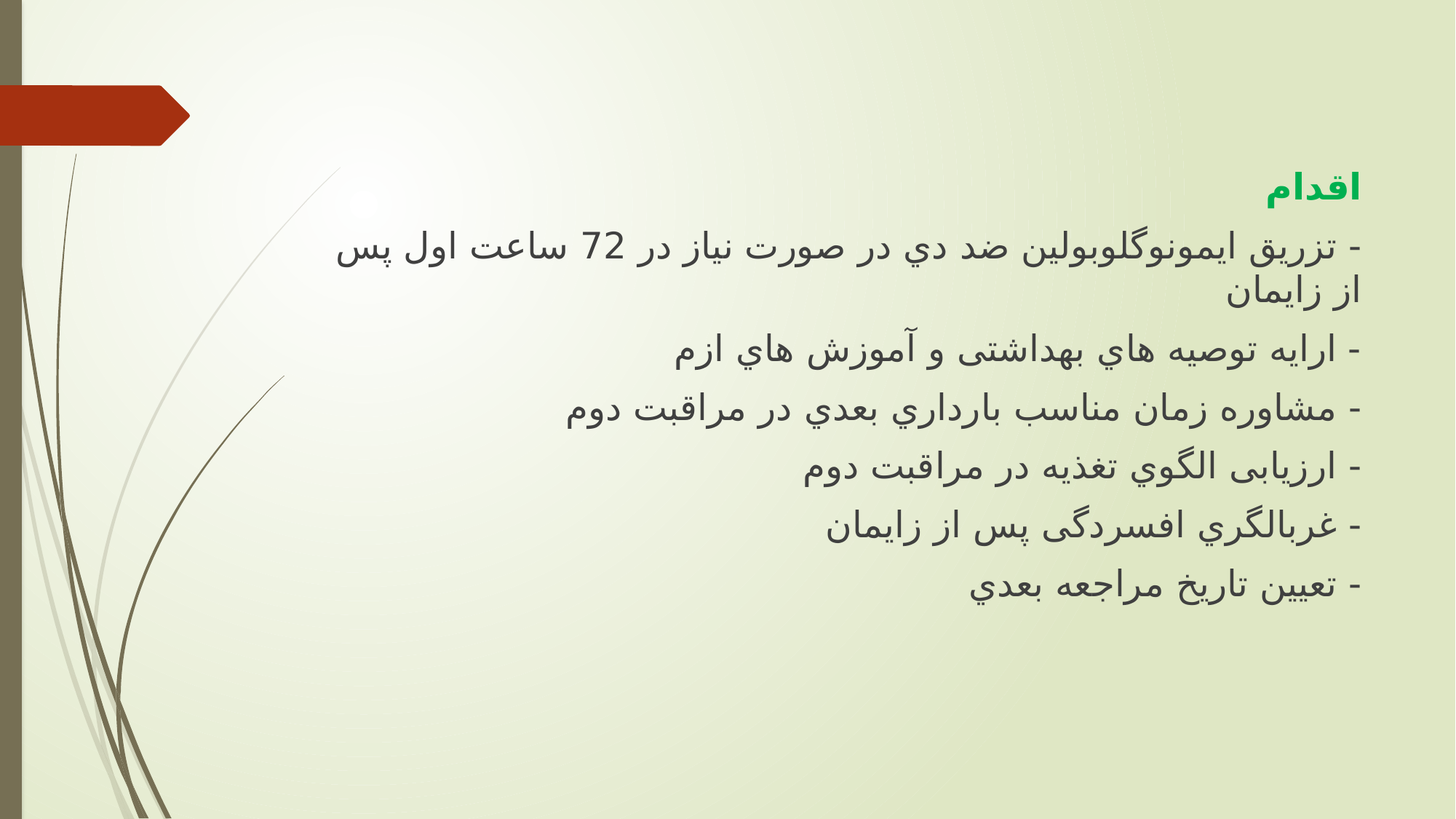

اقدام
- تزريق ايمونوگلوبولین ضد دي در صورت نیاز در 72 ساعت اول پس از زايمان
- ارايه توصیه هاي بهداشتی و آموزش هاي ازم
- مشاوره زمان مناسب بارداري بعدي در مراقبت دوم
- ارزيابی الگوي تغذيه در مراقبت دوم
- غربالگري افسردگی پس از زايمان
- تعیین تاريخ مراجعه بعدي